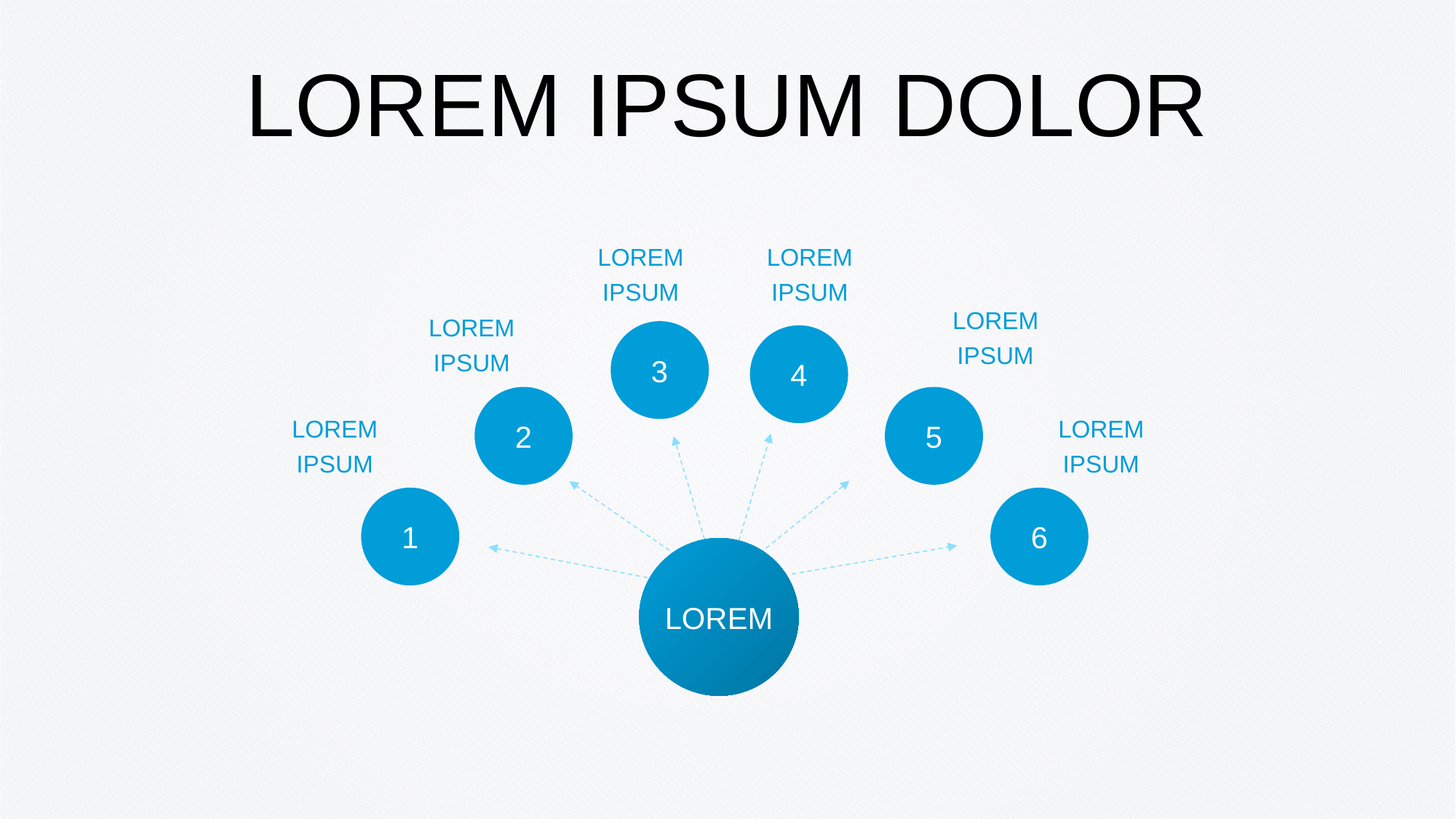

# LOREM IPSUM DOLOR
LOREM IPSUM
LOREM IPSUM
LOREM IPSUM
LOREM IPSUM
3
4
2
5
LOREM IPSUM
LOREM IPSUM

1
6

LOREM